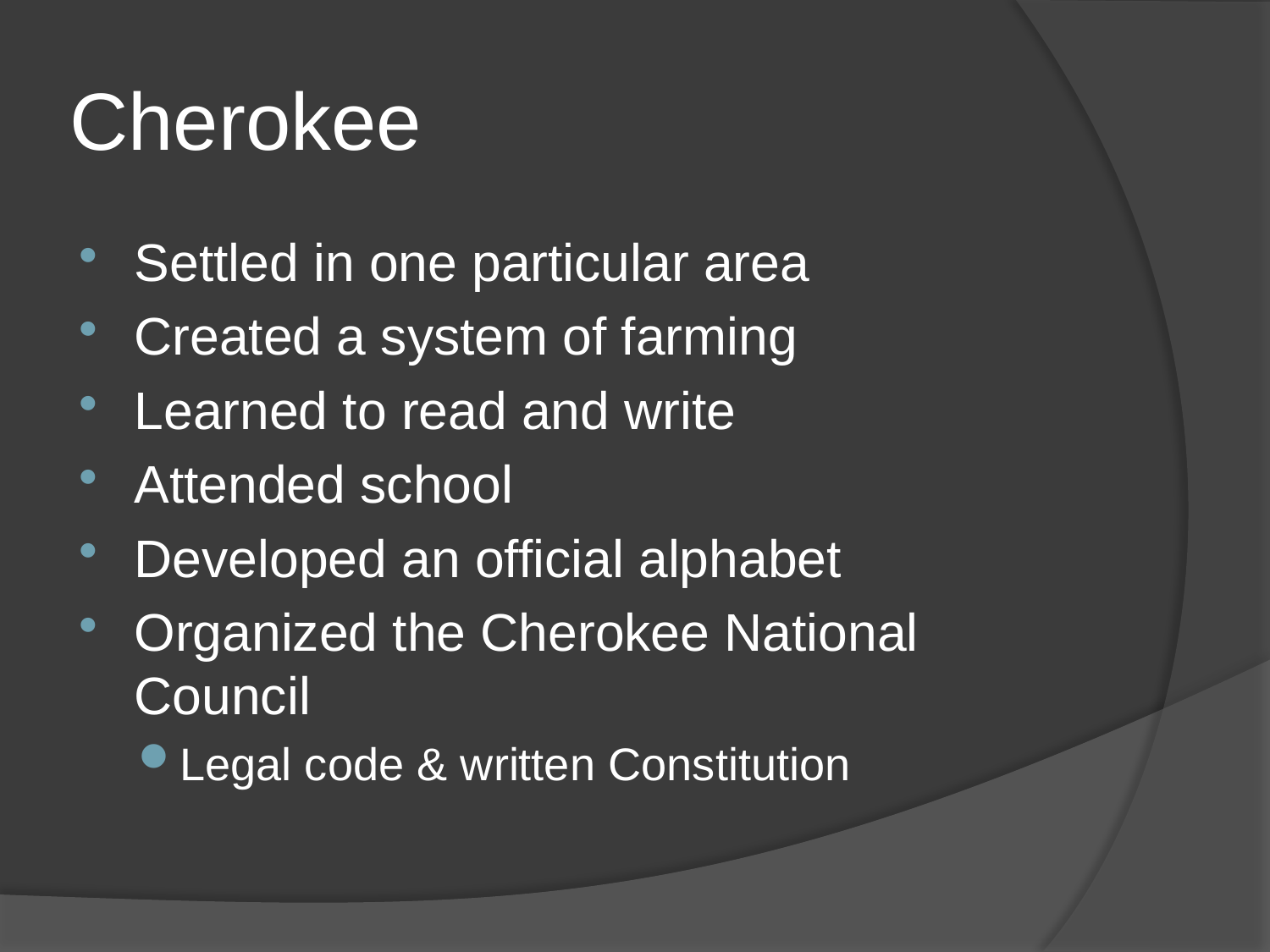

# Cherokee
Settled in one particular area
Created a system of farming
Learned to read and write
Attended school
Developed an official alphabet
Organized the Cherokee National Council
Legal code & written Constitution